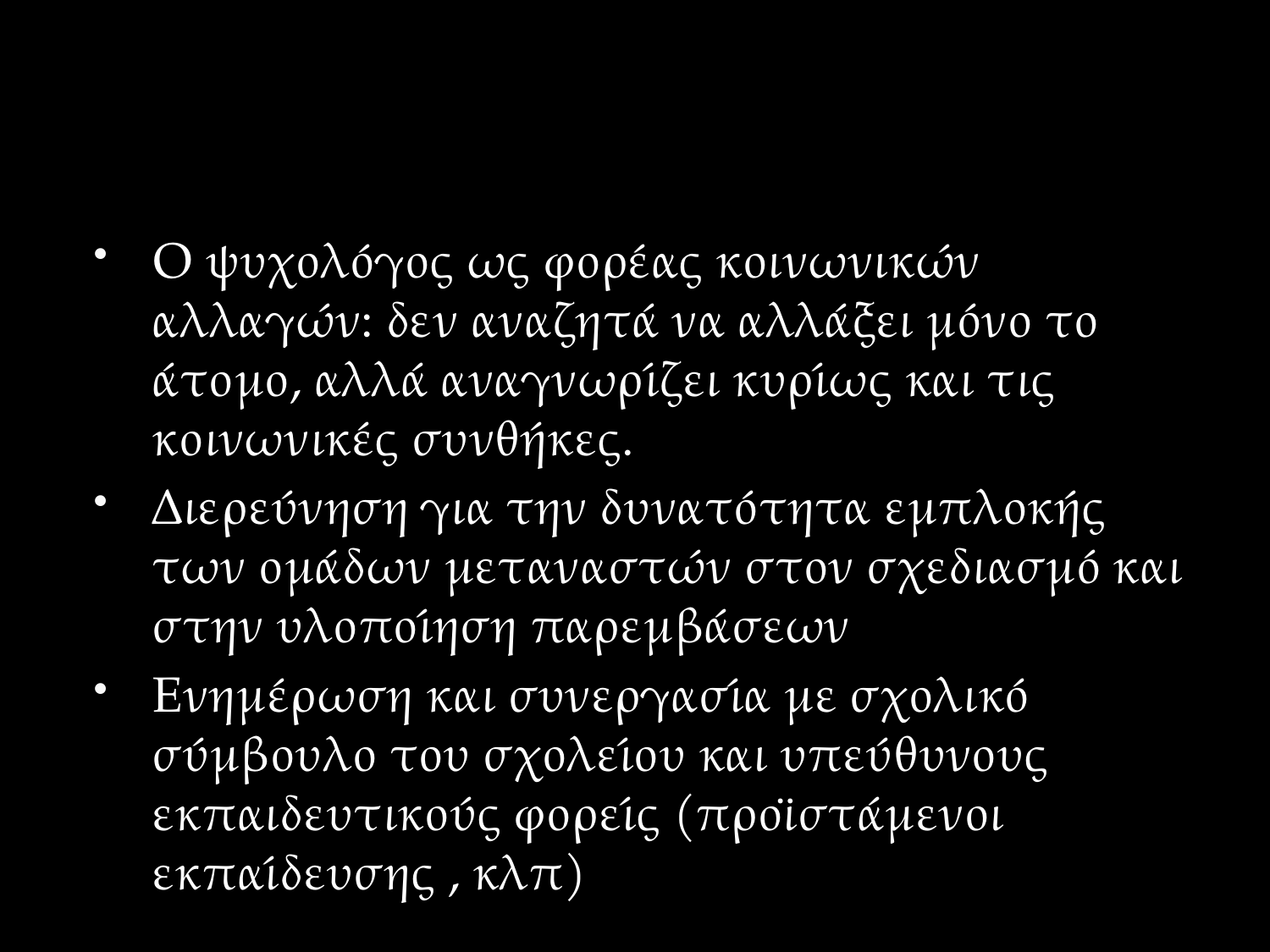

Ο ψυχολόγος ως φορέας κοινωνικών αλλαγών: δεν αναζητά να αλλάξει μόνο το άτομο, αλλά αναγνωρίζει κυρίως και τις κοινωνικές συνθήκες.
Διερεύνηση για την δυνατότητα εμπλοκής των ομάδων μεταναστών στον σχεδιασμό και στην υλοποίηση παρεμβάσεων
Ενημέρωση και συνεργασία με σχολικό σύμβουλο του σχολείου και υπεύθυνους εκπαιδευτικούς φορείς (προϊστάμενοι εκπαίδευσης , κλπ)